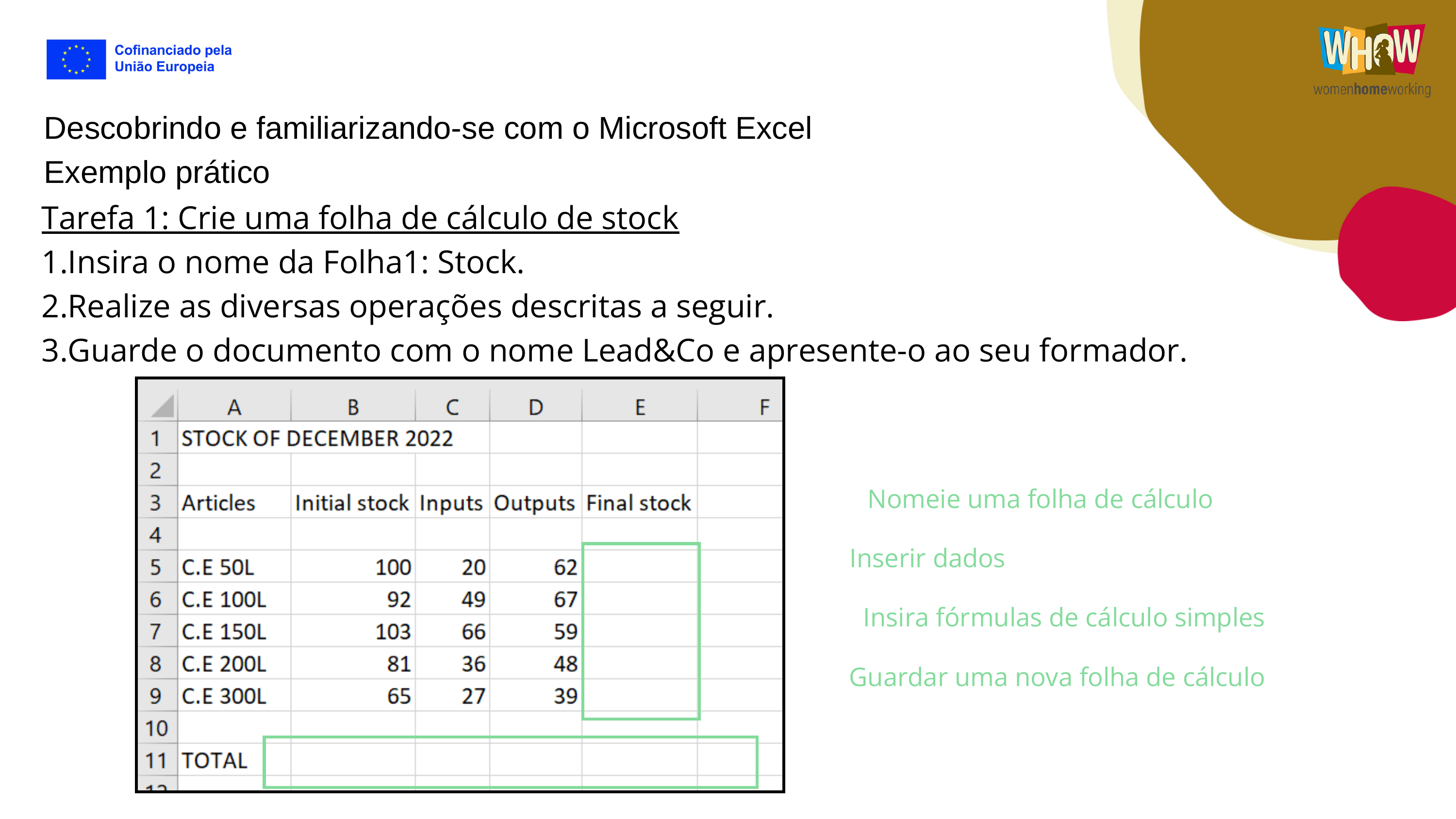

Descobrindo e familiarizando-se com o Microsoft Excel
Exemplo prático
Tarefa 1: Crie uma folha de cálculo de stock
1.Insira o nome da Folha1: Stock.
2.Realize as diversas operações descritas a seguir.
3.Guarde o documento com o nome Lead&Co e apresente-o ao seu formador.

Nomeie uma folha de cálculo
Inserir dados

Insira fórmulas de cálculo simples
Guardar uma nova folha de cálculo